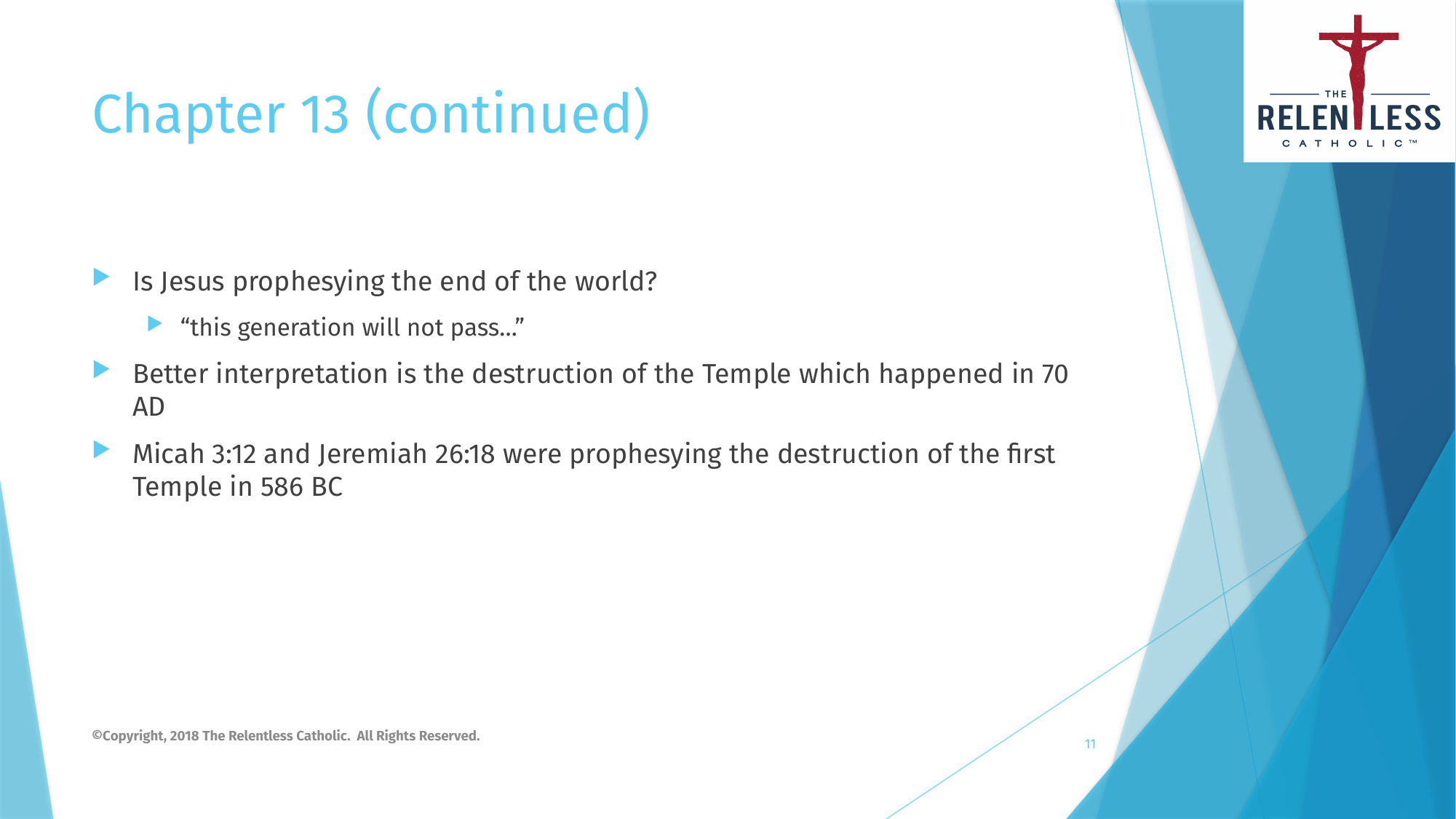

# Chapter 13 (continued)
Is Jesus prophesying the end of the world?
“this generation will not pass…”
Better interpretation is the destruction of the Temple which happened in 70 AD
Micah 3:12 and Jeremiah 26:18 were prophesying the destruction of the first Temple in 586 BC
©Copyright, 2018 The Relentless Catholic.  All Rights Reserved.

11